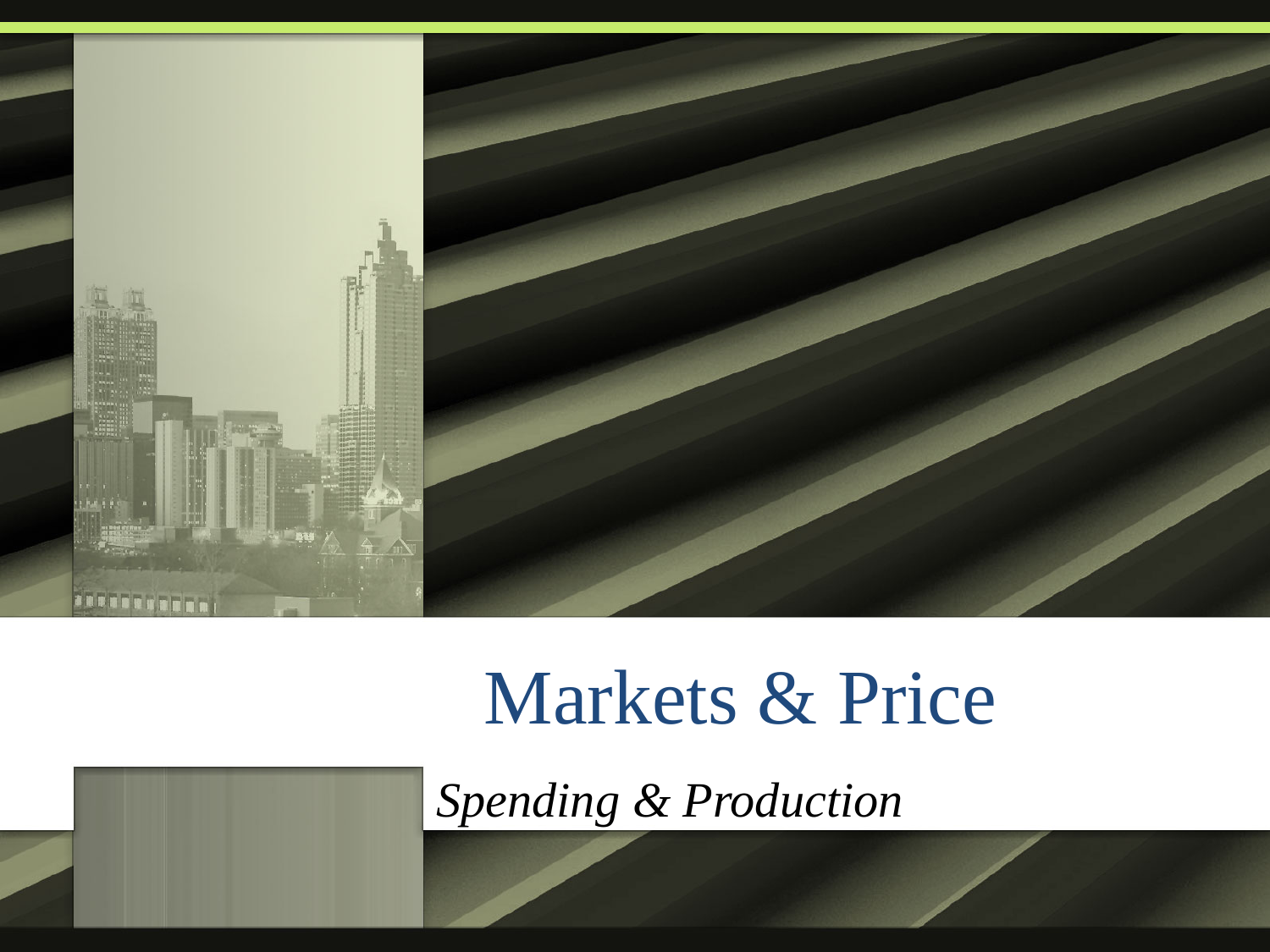

# Markets & Price
Spending & Production